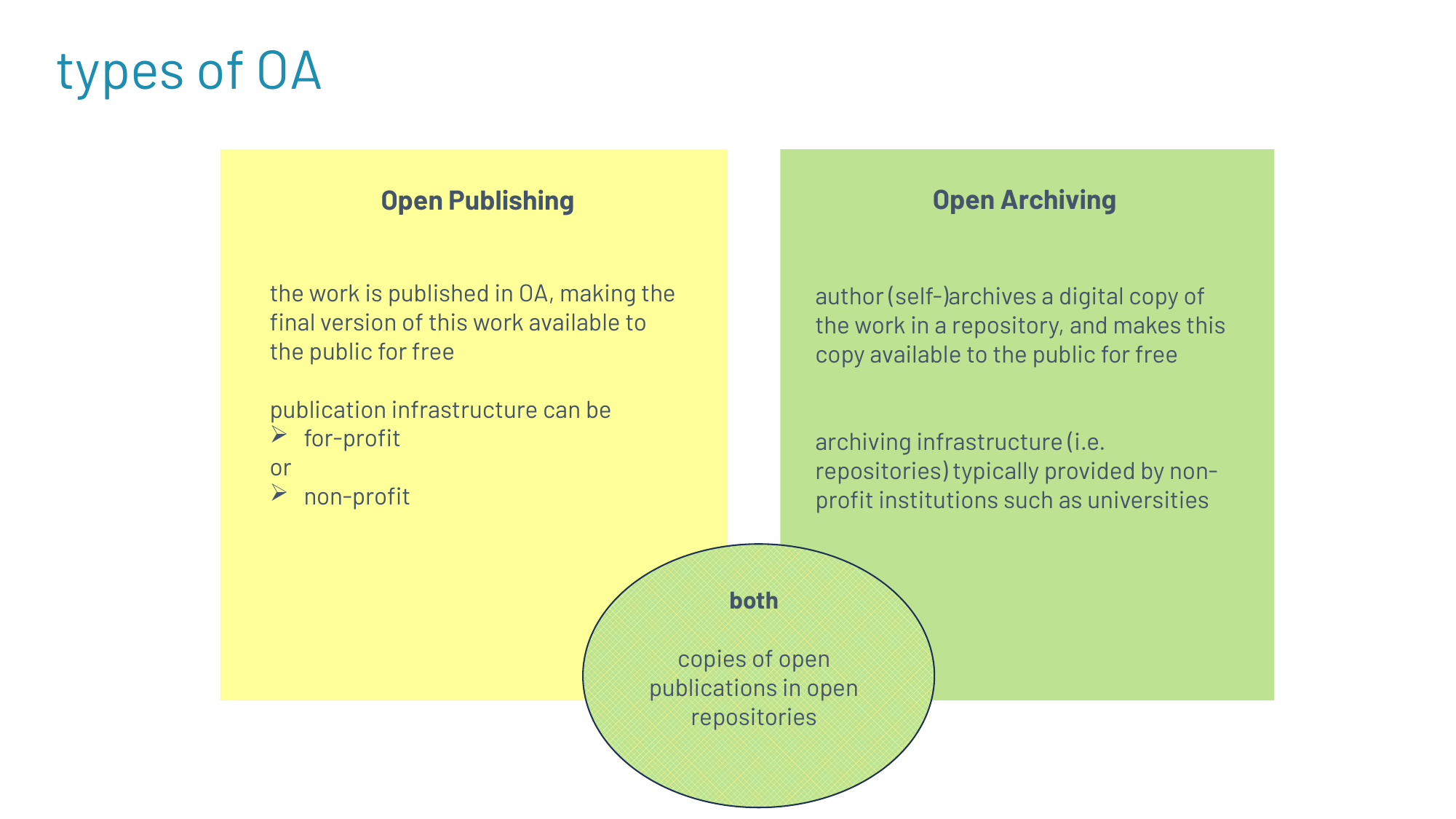

# types of OA

Open Archiving

author (self-)archives a digital copy of the work in a repository, and makes this copy available to the public for free

archiving infrastructure (i.e. repositories) typically provided by non-profit institutions such as universities

Open Publishing

the work is published in OA, making the final version of this work available to the public for free

publication infrastructure can be
for-profit
or
non-profit

both

copies of open publications in open repositories
10